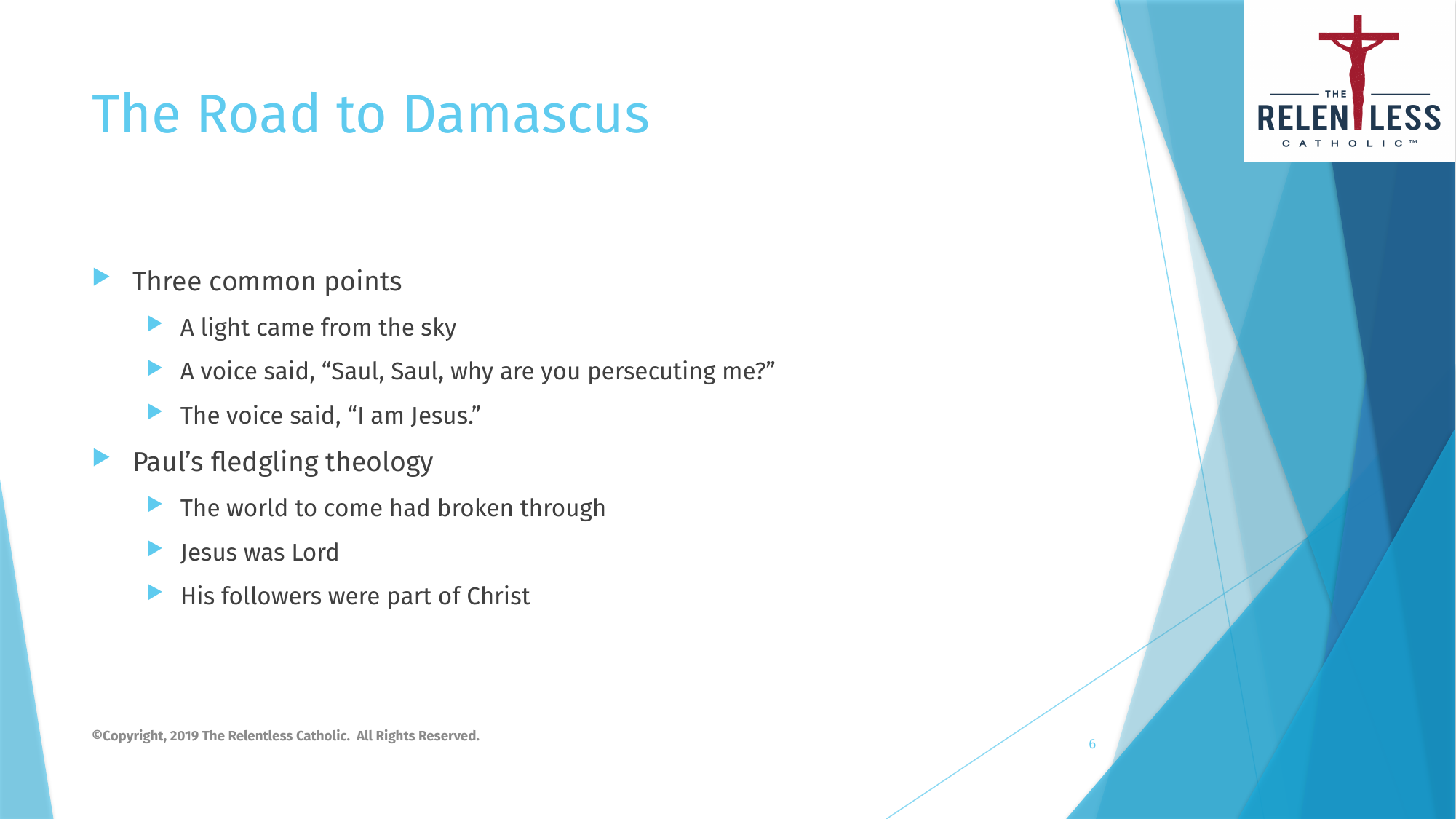

# The Road to Damascus
Three common points
A light came from the sky
A voice said, “Saul, Saul, why are you persecuting me?”
The voice said, “I am Jesus.”
Paul’s fledgling theology
The world to come had broken through
Jesus was Lord
His followers were part of Christ
©Copyright, 2019 The Relentless Catholic.  All Rights Reserved.

6